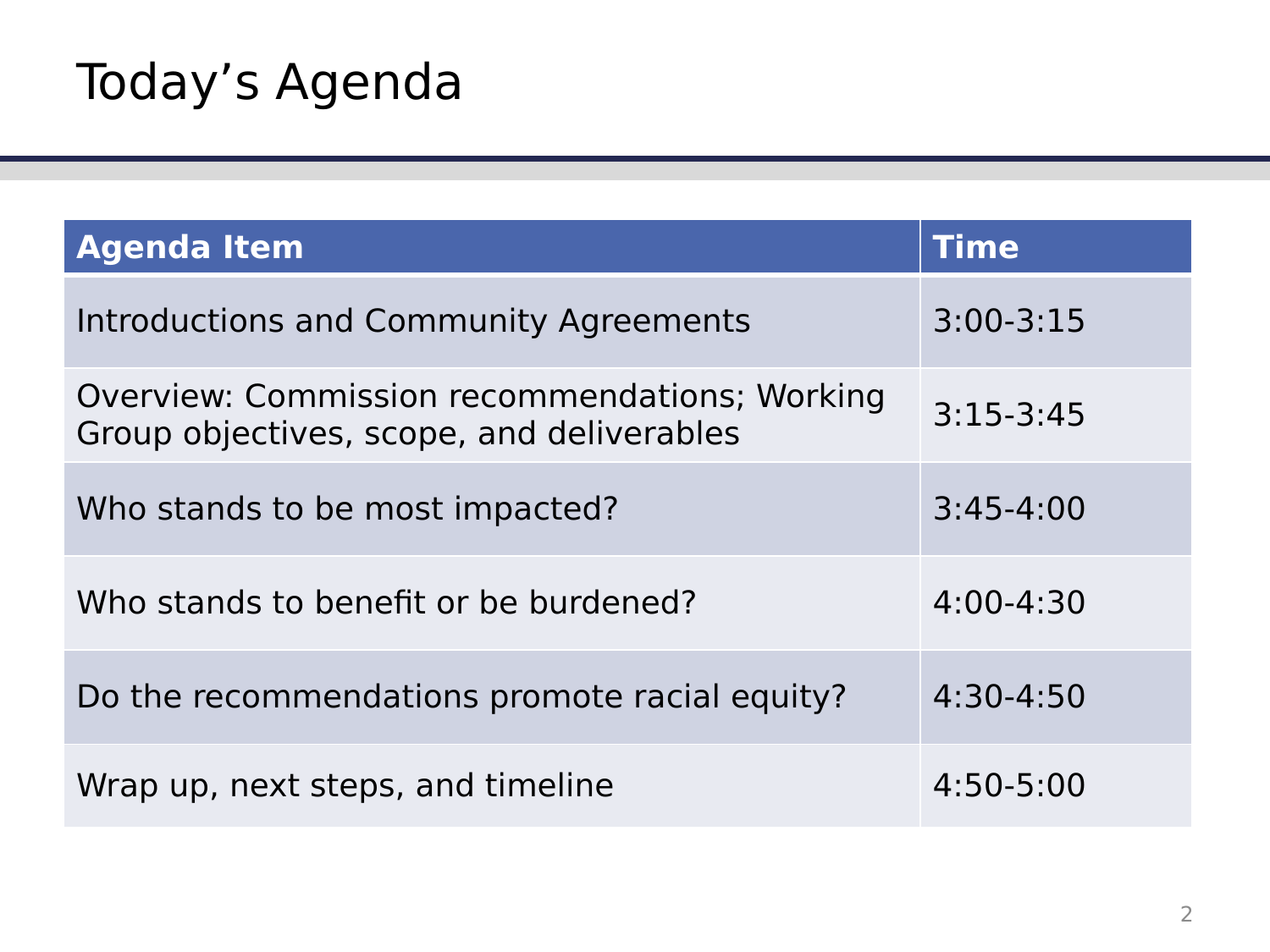

# Today’s Agenda
| Agenda Item | Time |
| --- | --- |
| Introductions and Community Agreements | 3:00-3:15 |
| Overview: Commission recommendations; Working Group objectives, scope, and deliverables | 3:15-3:45 |
| Who stands to be most impacted? | 3:45-4:00 |
| Who stands to benefit or be burdened? | 4:00-4:30 |
| Do the recommendations promote racial equity? | 4:30-4:50 |
| Wrap up, next steps, and timeline | 4:50-5:00 |
2